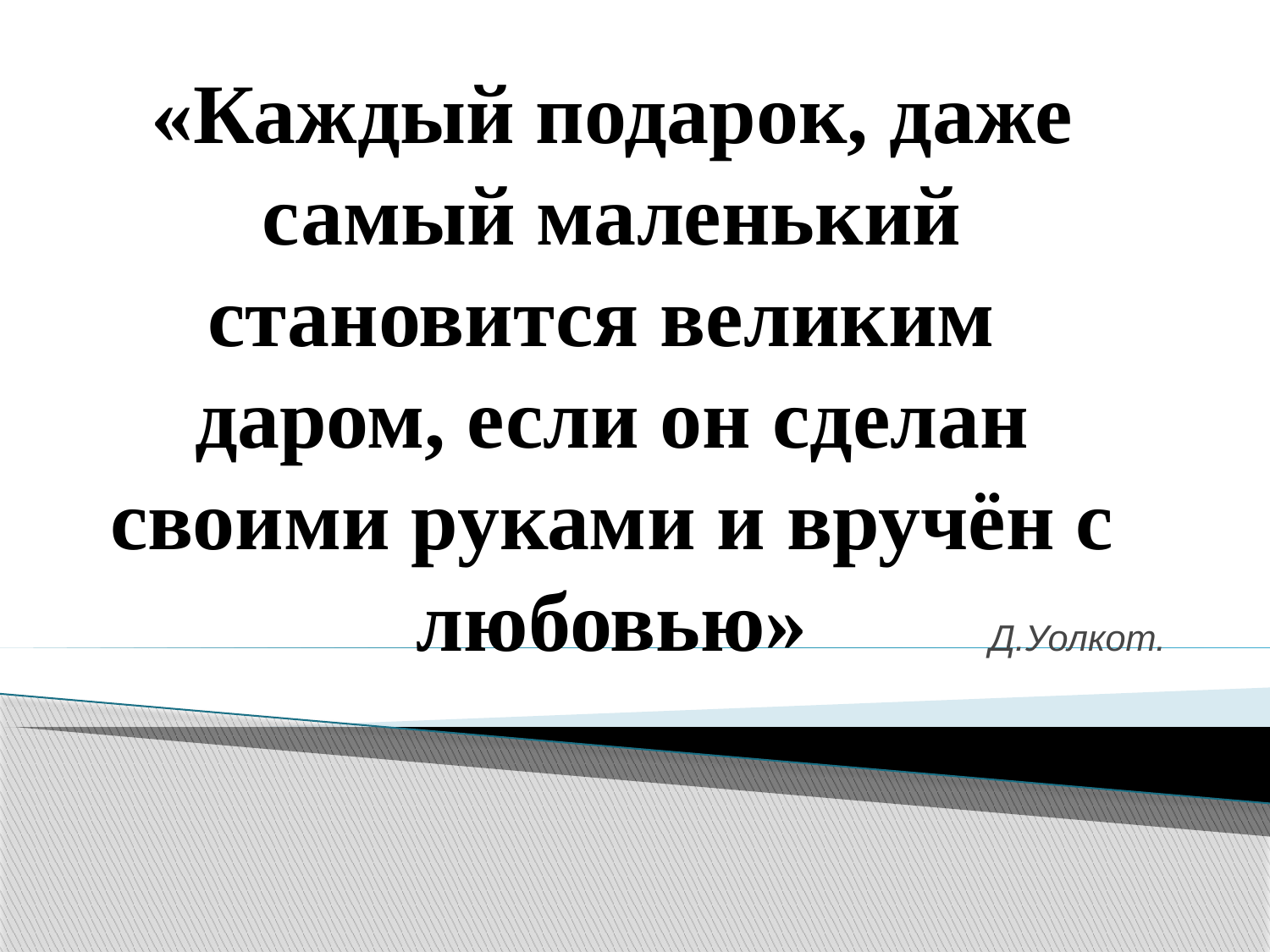

# «Каждый подарок, даже самый маленький становится великим  даром, если он сделан своими руками и вручён с любовью»

Д.Уолкот.